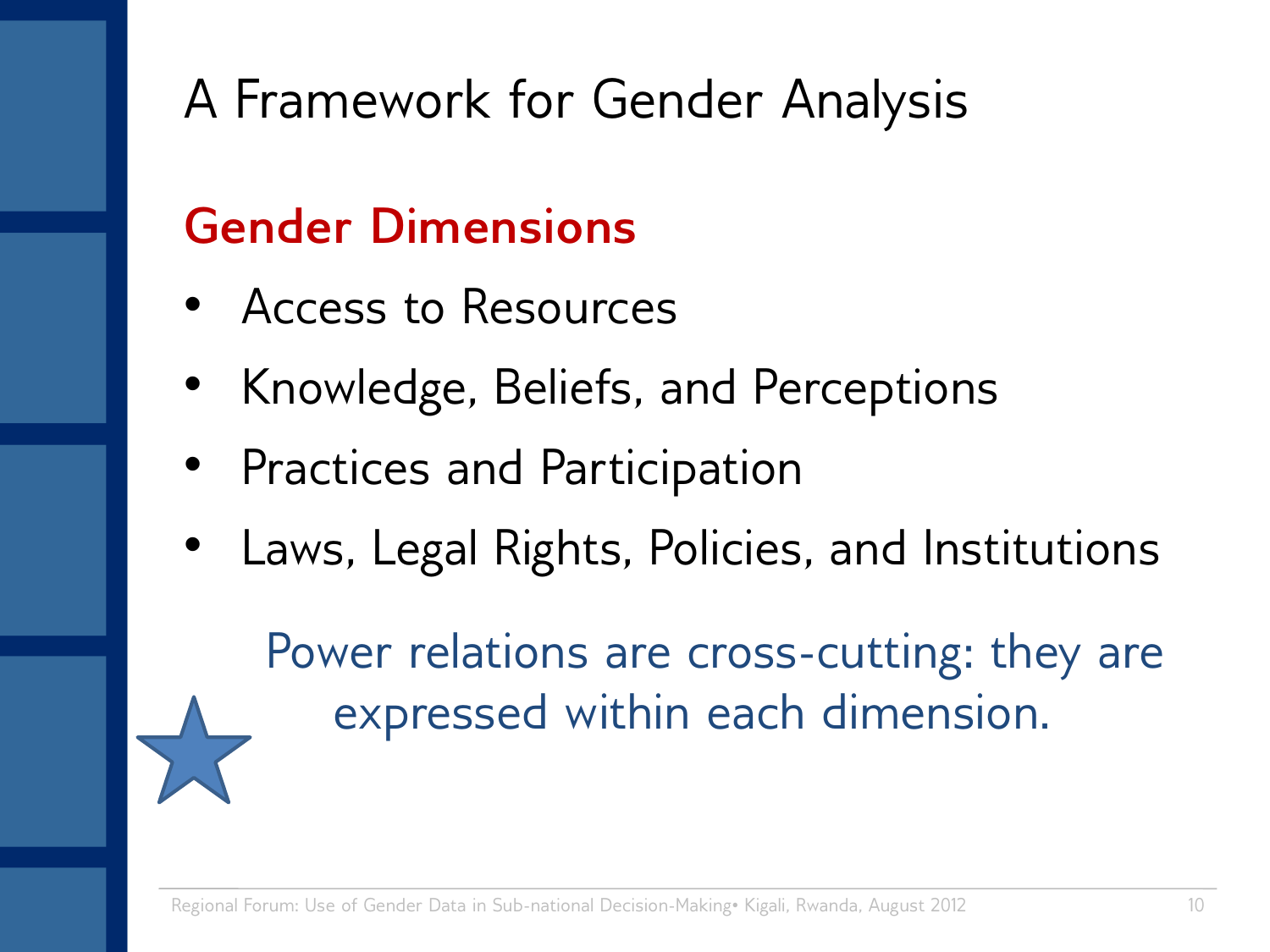

A Framework for Gender Analysis
Gender Dimensions
Access to Resources
Knowledge, Beliefs, and Perceptions
Practices and Participation
Laws, Legal Rights, Policies, and Institutions
   Power relations are cross-cutting: they are expressed within each dimension.